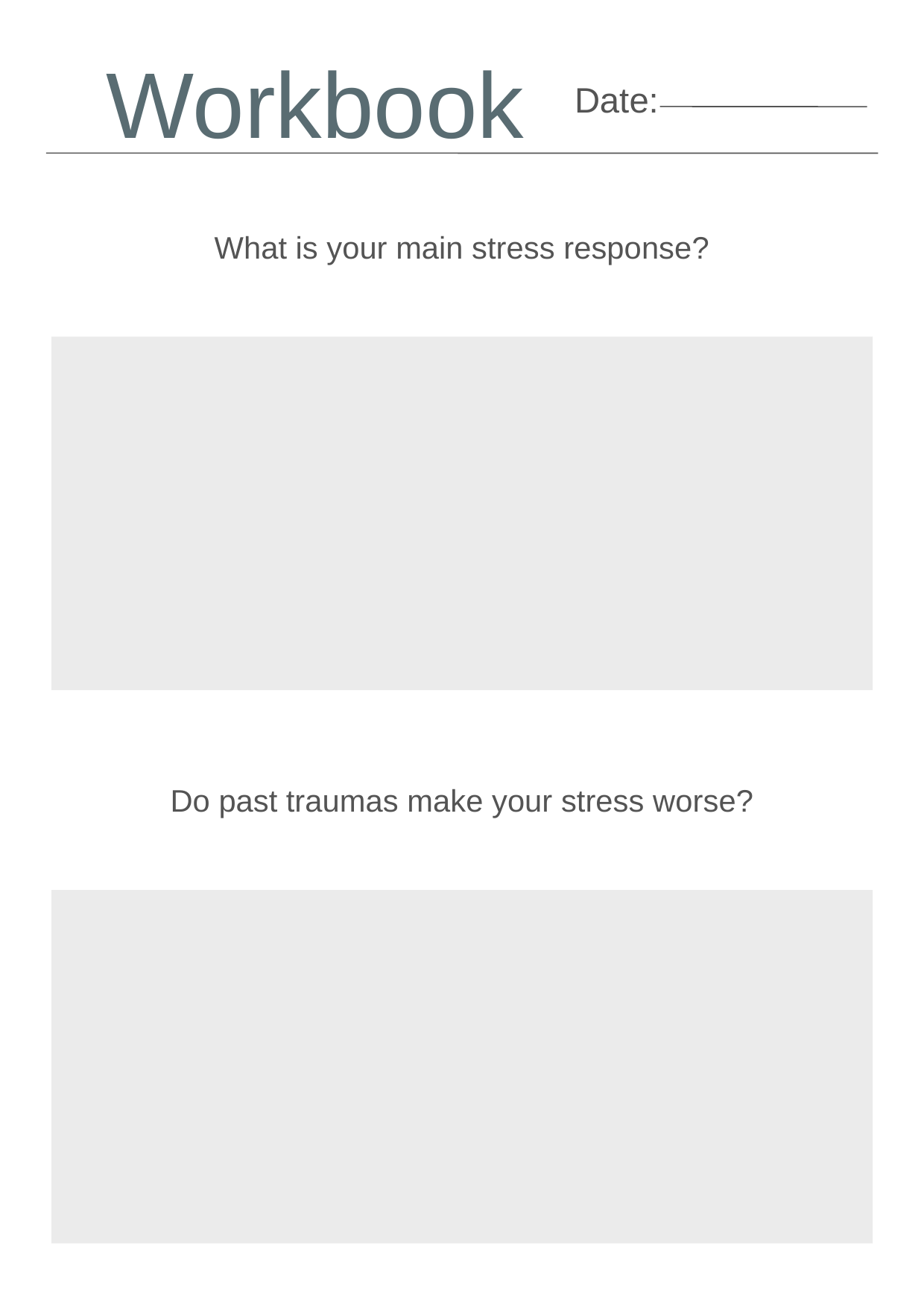

Workbook
Date:

What is your main stress response?

Do past traumas make your stress worse?